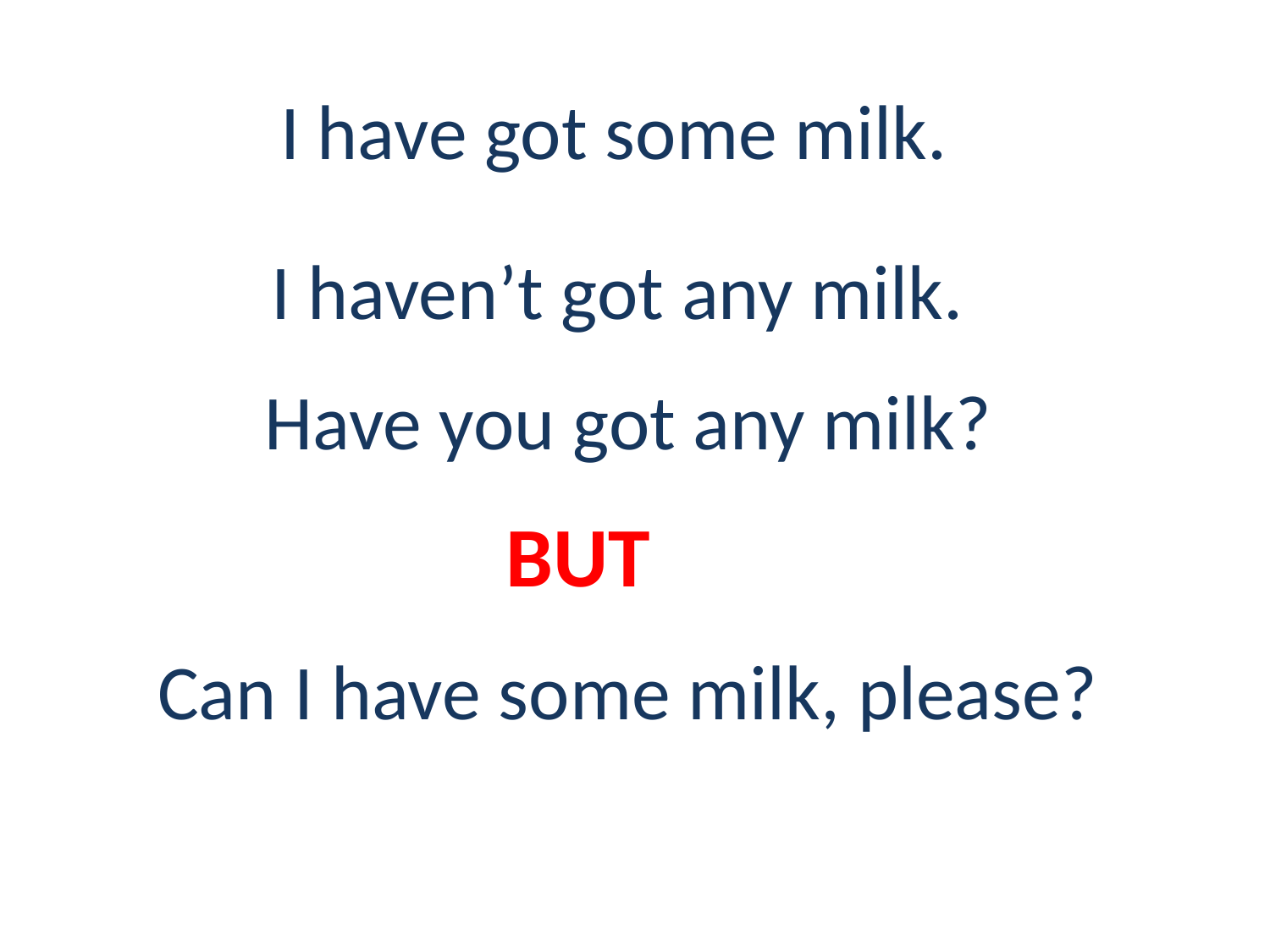

I have got some milk.
I haven’t got any milk.
Have you got any milk?
BUT
Can I have some milk, please?